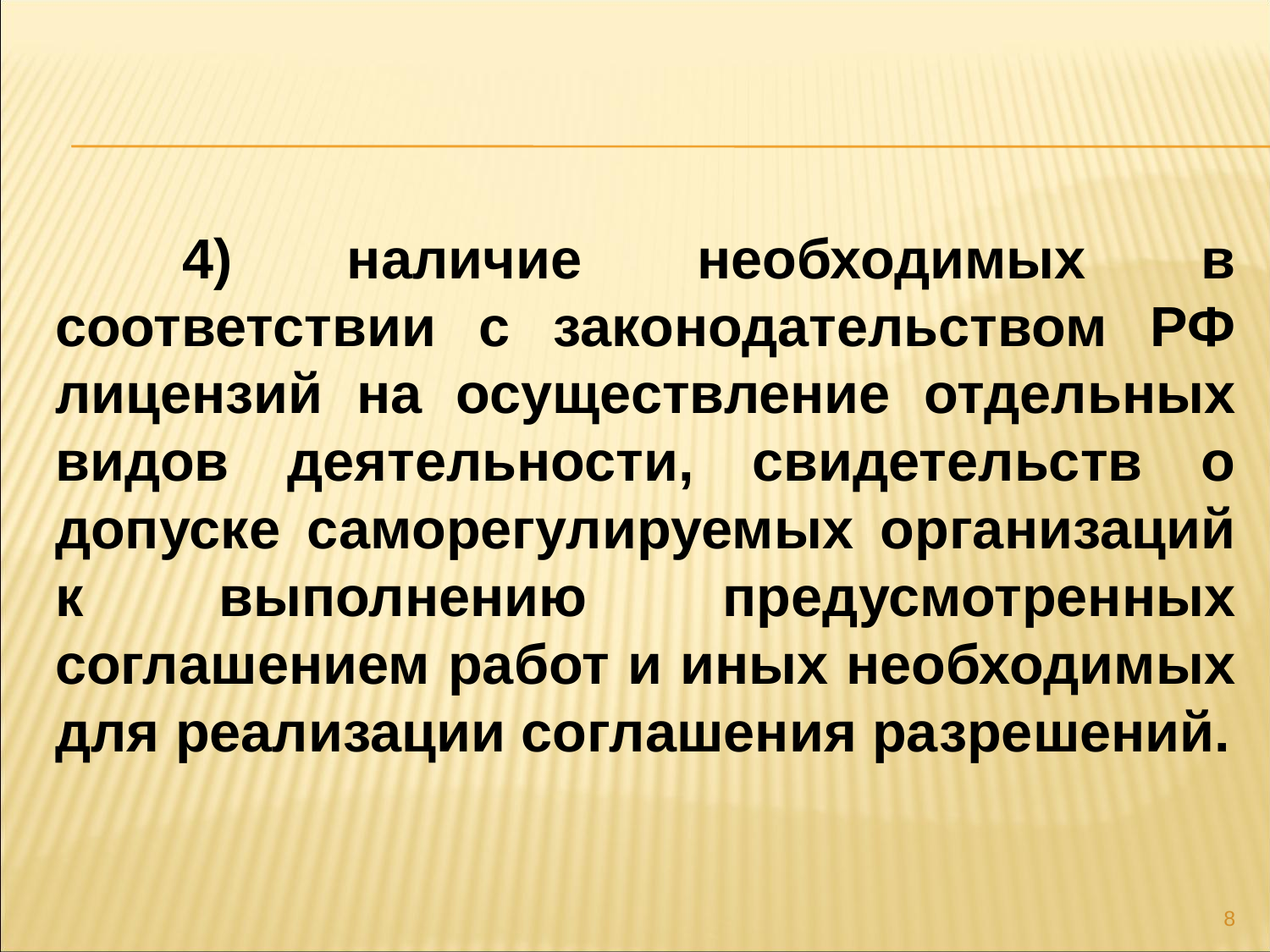

4) наличие необходимых в соответствии с законодательством РФ лицензий на осуществление отдельных видов деятельности, свидетельств о допуске саморегулируемых организаций к выполнению предусмотренных соглашением работ и иных необходимых для реализации соглашения разрешений.
8